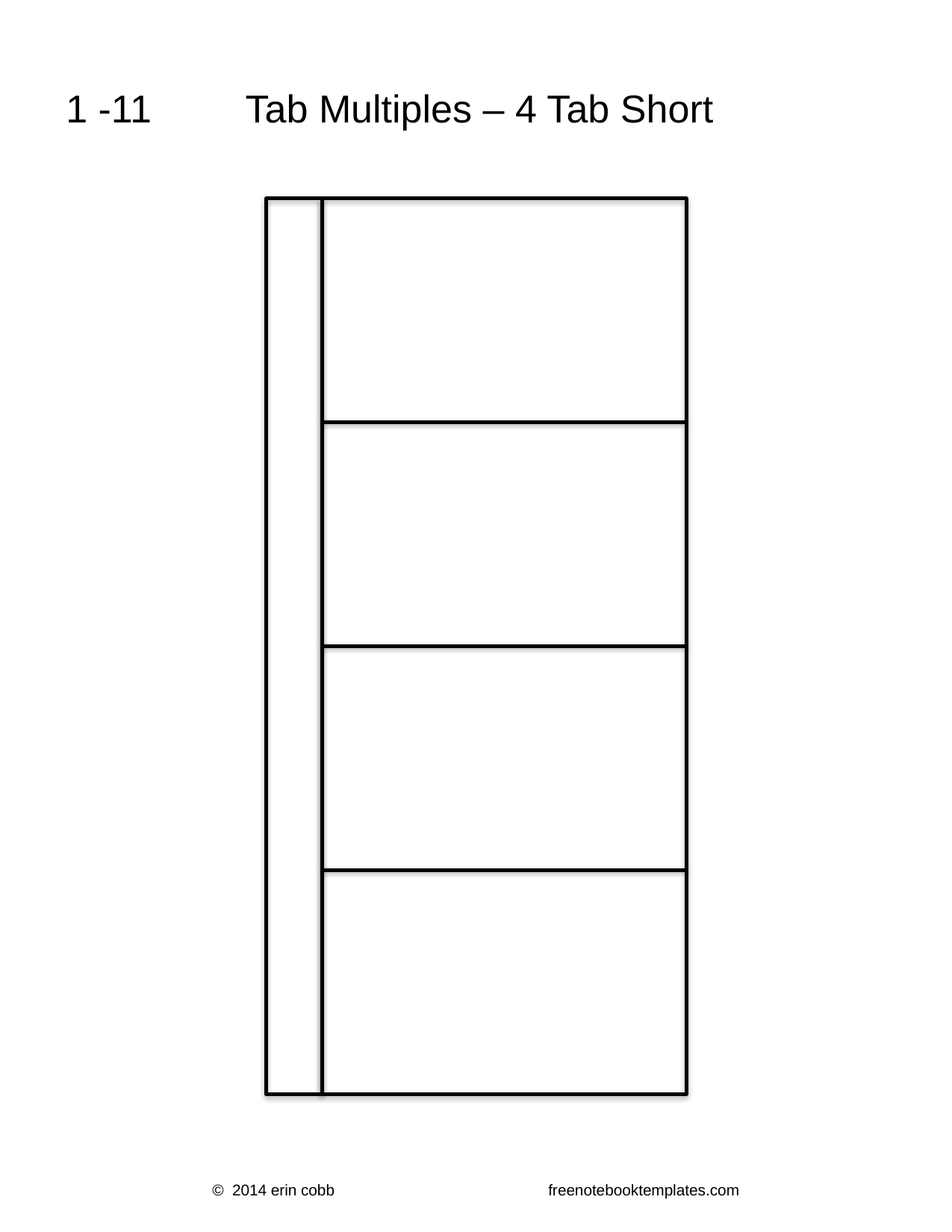

1 -11
Tab Multiples – 4 Tab Short

©  2014 erin cobb		freenotebooktemplates.com